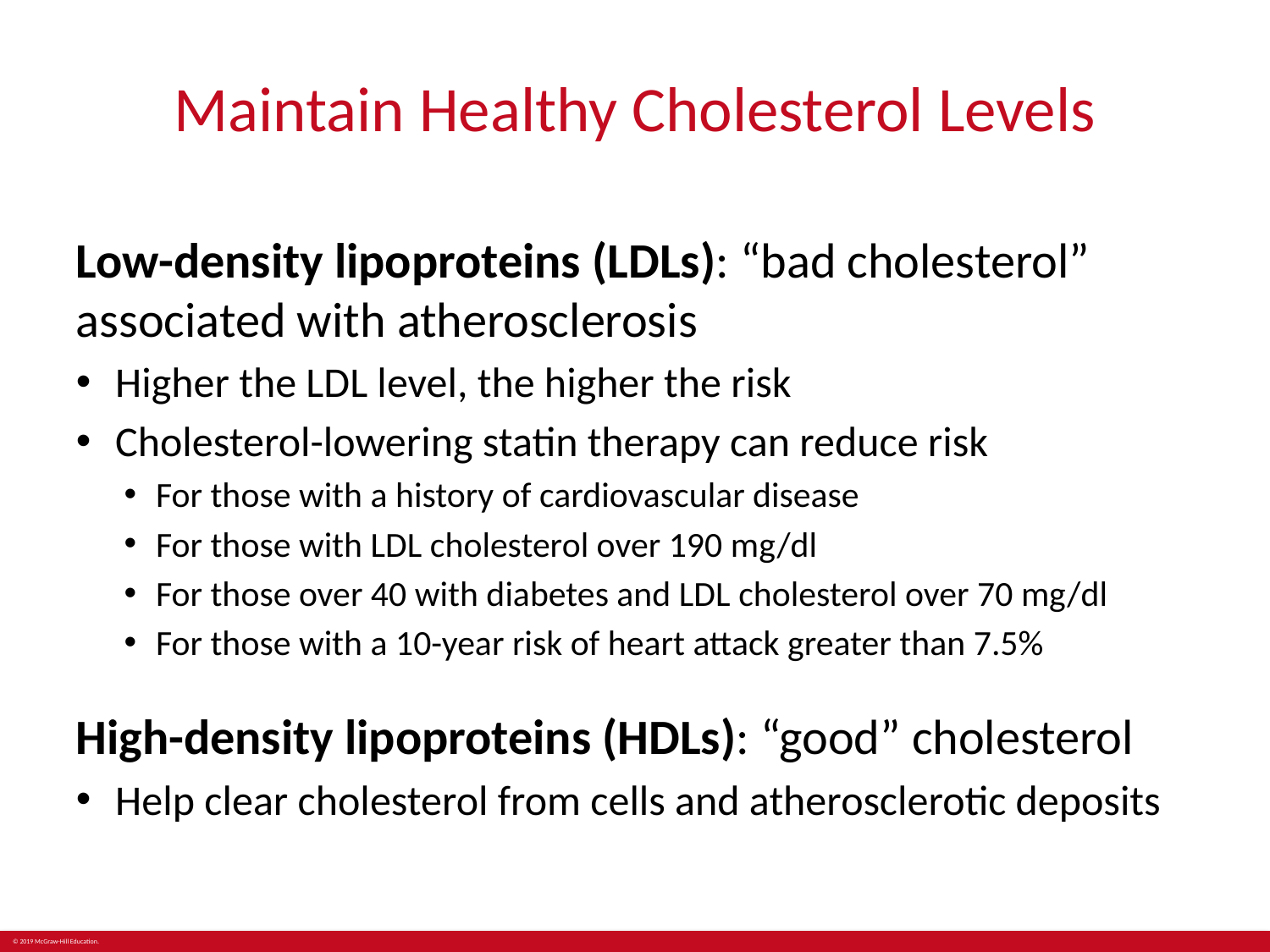

# Maintain Healthy Cholesterol Levels
Low-density lipoproteins (LDLs): “bad cholesterol” associated with atherosclerosis
Higher the LDL level, the higher the risk
Cholesterol-lowering statin therapy can reduce risk
For those with a history of cardiovascular disease
For those with LDL cholesterol over 190 mg/dl
For those over 40 with diabetes and LDL cholesterol over 70 mg/dl
For those with a 10-year risk of heart attack greater than 7.5%
High-density lipoproteins (HDLs): “good” cholesterol
Help clear cholesterol from cells and atherosclerotic deposits